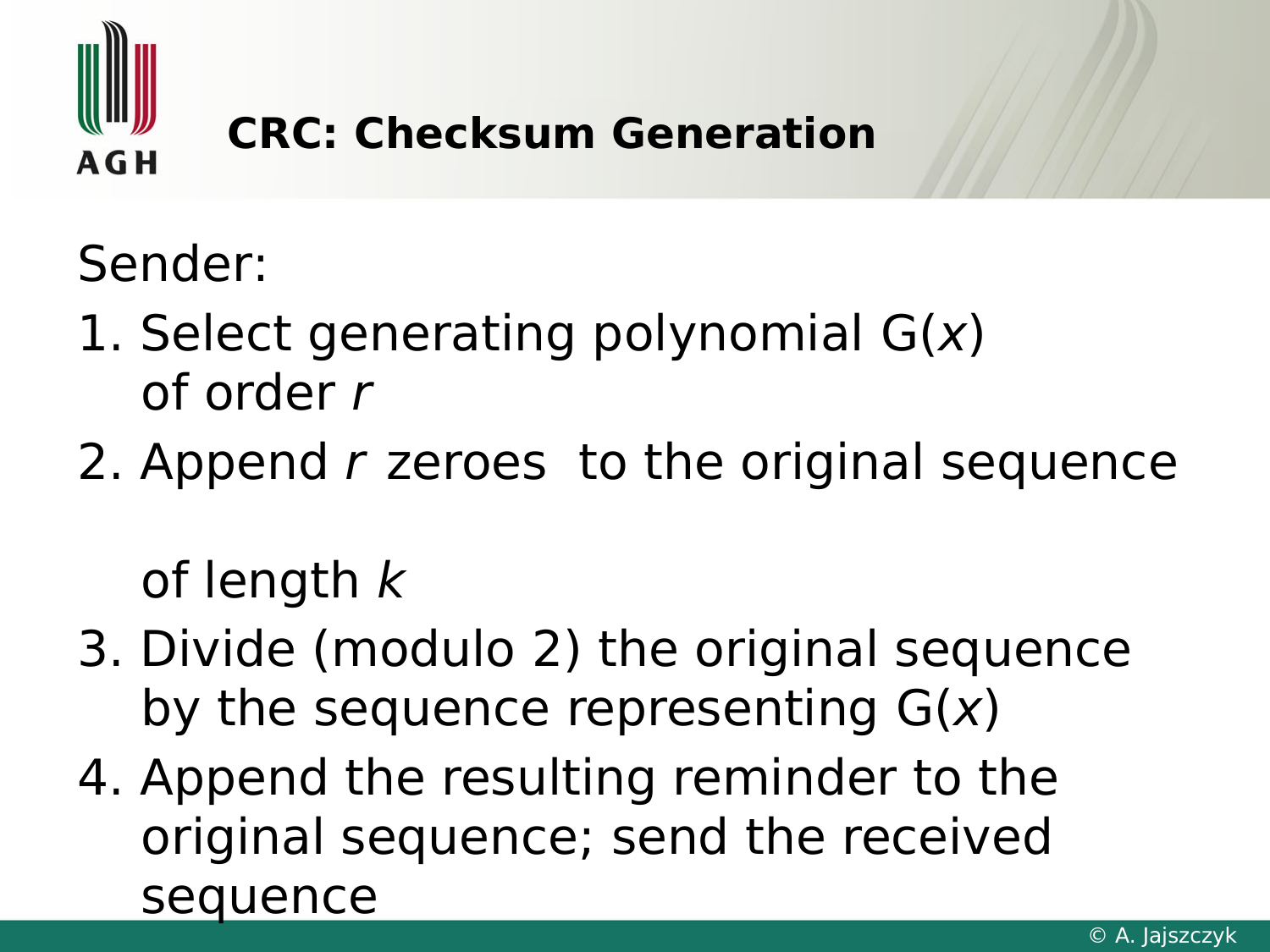

# CRC: Checksum Generation
Sender:
1. Select generating polynomial G(x)
 of order r
2. Append r  zeroes  to the original sequence
 of length k
3. Divide (modulo 2) the original sequence
 by the sequence representing G(x)
4. Append the resulting reminder to the
 original sequence; send the received
 sequence